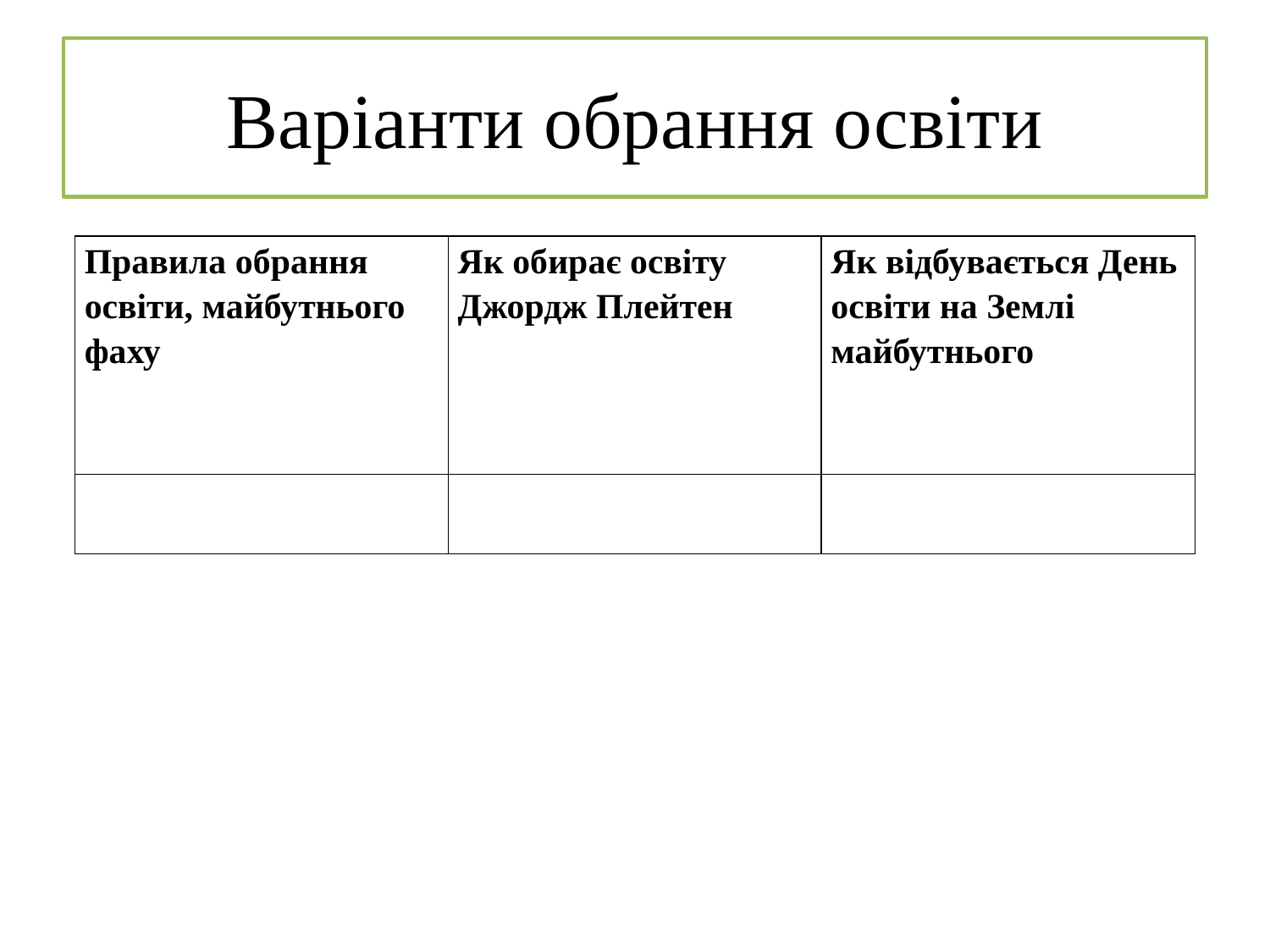

# Варіанти обрання освіти
| Правила обрання освіти, майбутнього фаху | Як обирає освіту Джордж Плейтен | Як відбувається День освіти на Землі майбутнього |
| --- | --- | --- |
|  |  |  |